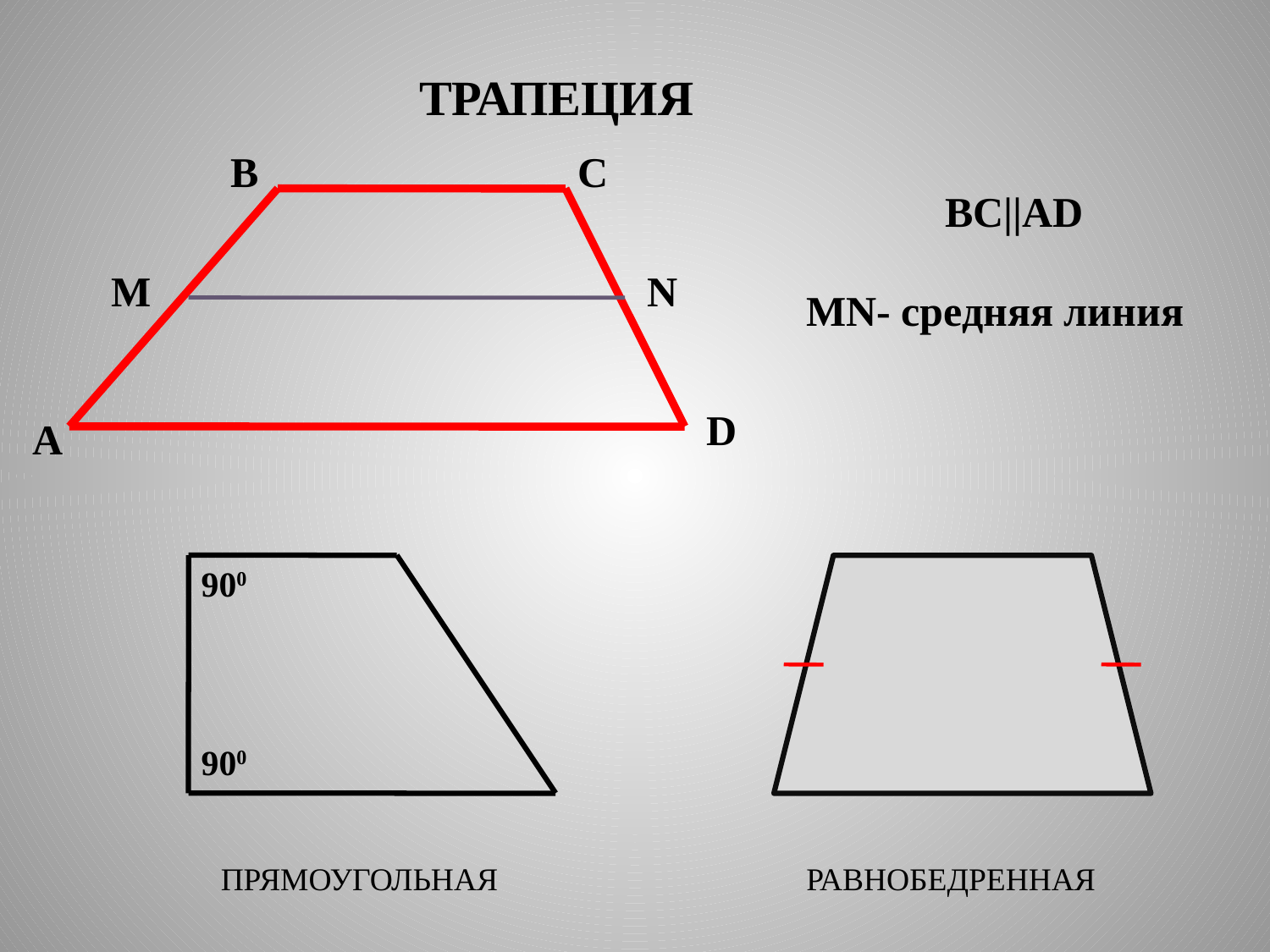

ТРАПЕЦИЯ
B
C
BC||AD
M
N
MN- средняя линия
D
A
900

900
ПРЯМОУГОЛЬНАЯ
РАВНОБЕДРЕННАЯ